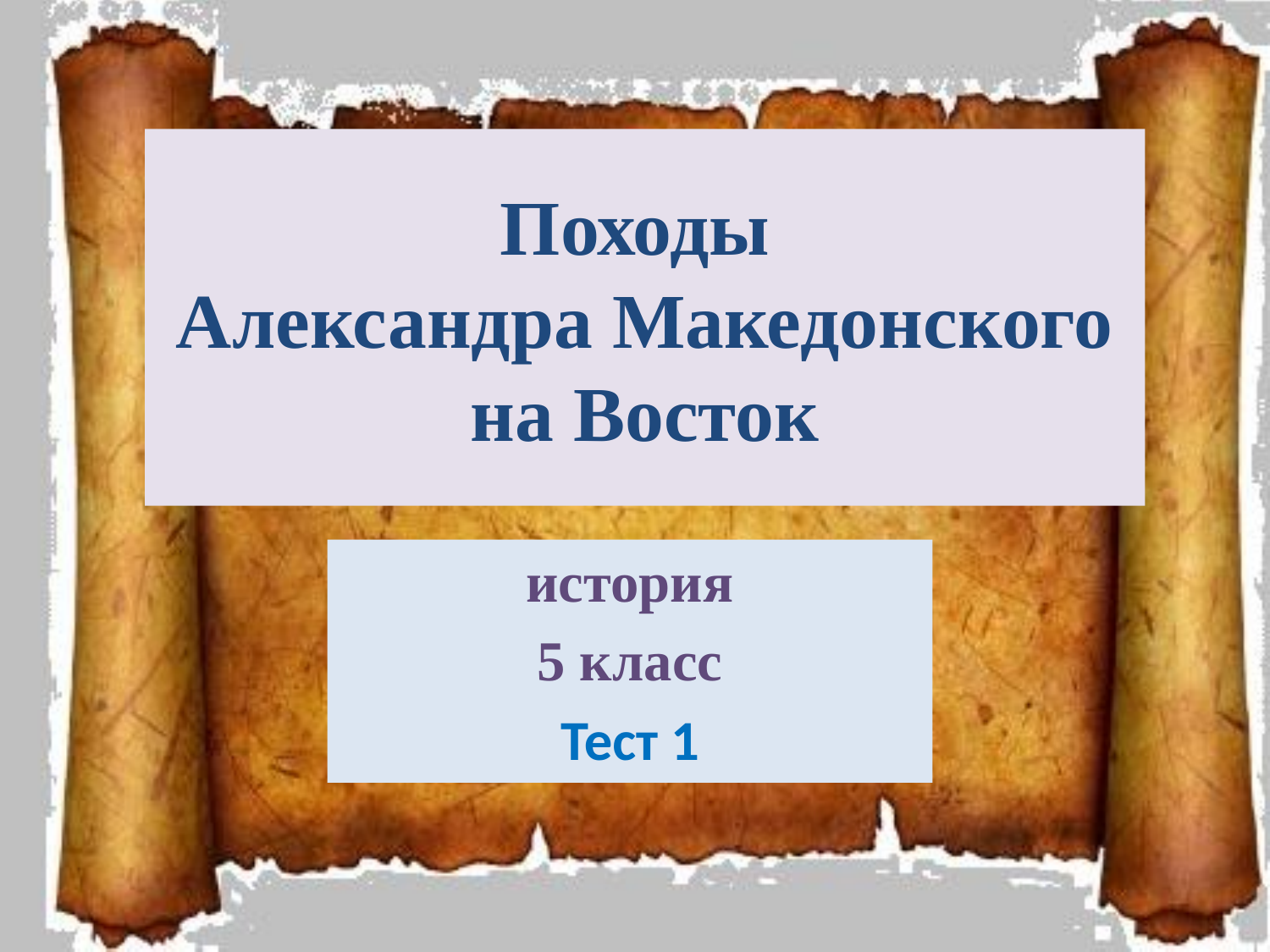

# Походы Александра Македонского на Восток
история
5 класс
Тест 1